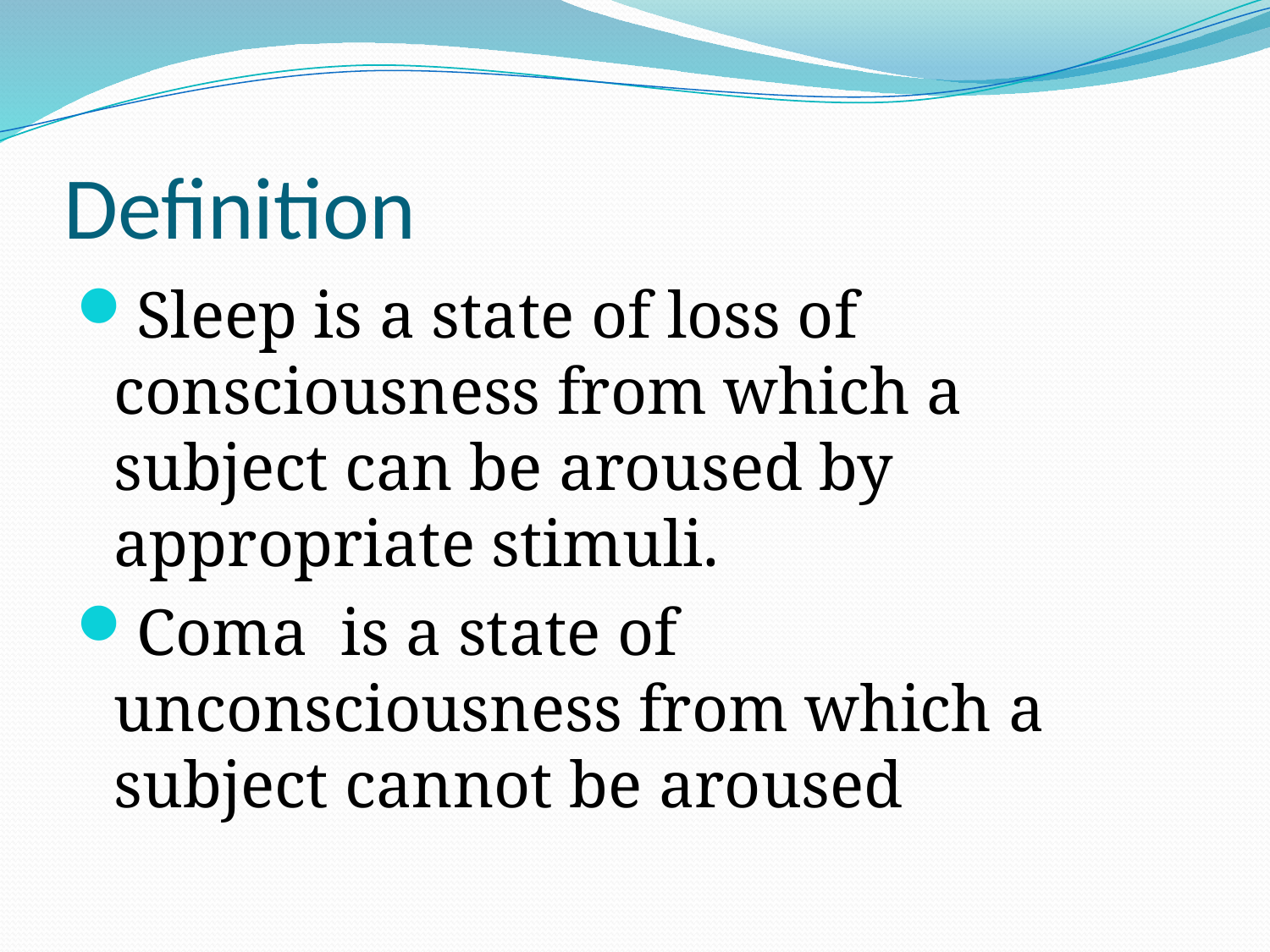

# Definition
Sleep is a state of loss of consciousness from which a subject can be aroused by appropriate stimuli.
Coma  is a state of unconsciousness from which a subject cannot be aroused